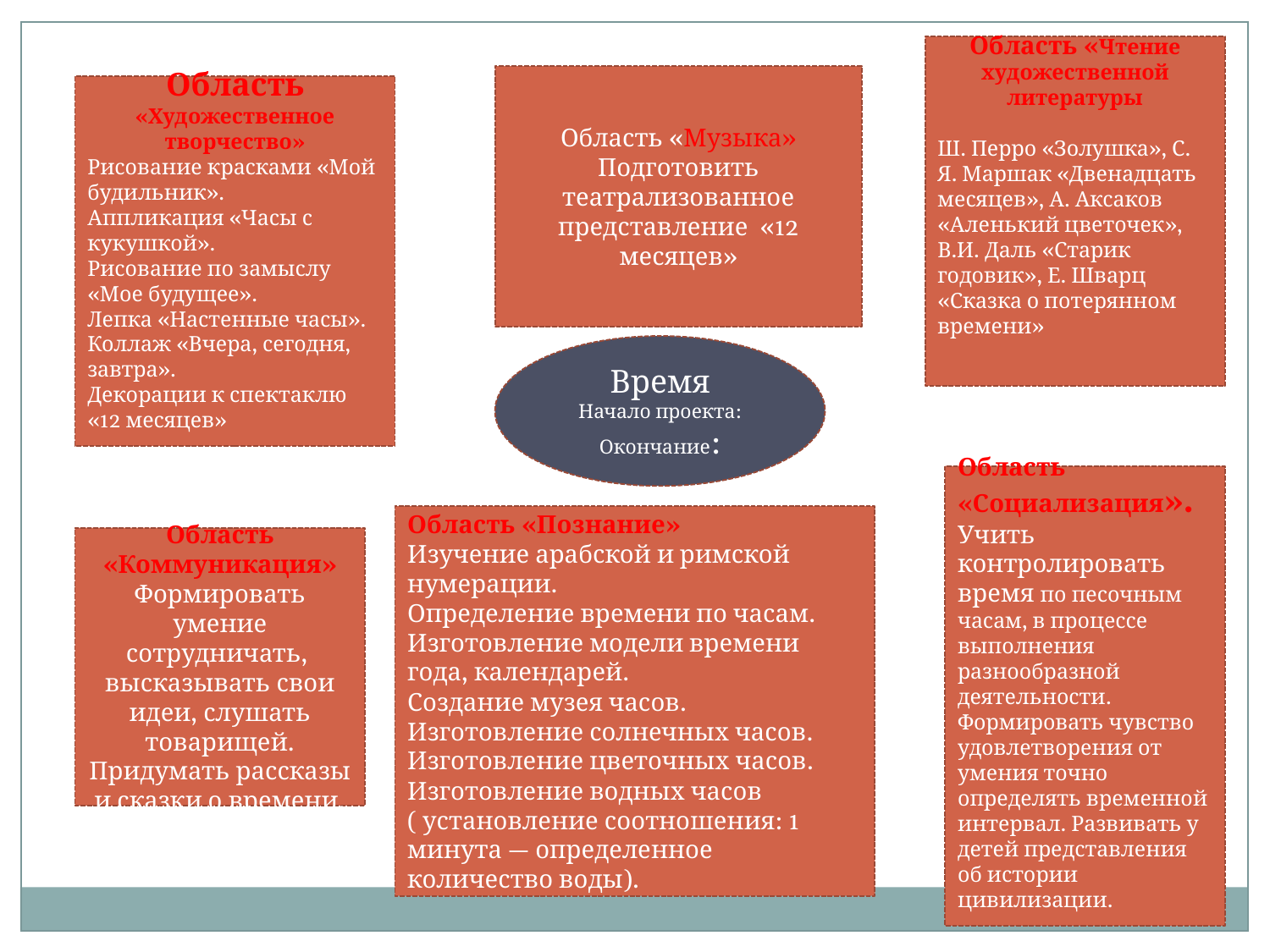

Область «Чтение художественной литературы

Ш. Перро «Золушка», С. Я. Маршак «Двенадцать месяцев», А. Аксаков «Аленький цветочек»,  В.И. Даль «Старик годовик», Е. Шварц «Сказка о потерянном времени»

Область «Музыка»
Подготовить театрализованное представление  «12 месяцев»
Область «Художественное творчество»
Рисование красками «Мой будильник».
Аппликация «Часы с кукушкой».
Рисование по замыслу «Мое будущее».
Лепка «Настенные часы».
Коллаж «Вчера, сегодня, завтра».
Декорации к спектаклю «12 месяцев»

Время
Начало проекта:
Окончание:
Область «Социализация».  Учить контролировать время по песочным часам, в процессе выполнения разнообразной деятельности. Формировать чувство удовлетворения от умения точно определять временной интервал. Развивать у детей представления об истории цивилизации.

Область «Познание»
Изучение арабской и римской нумерации.
Определение времени по часам.
Изготовление модели времени года, календарей.
Создание музея часов.
Изготовление солнечных часов.
Изготовление цветочных часов.
Изготовление водных часов ( установление соотношения: 1 минута — определенное количество воды).
Область «Коммуникация»
Формировать умение сотрудничать,  высказывать свои идеи, слушать товарищей.
Придумать рассказы и сказки о времени.